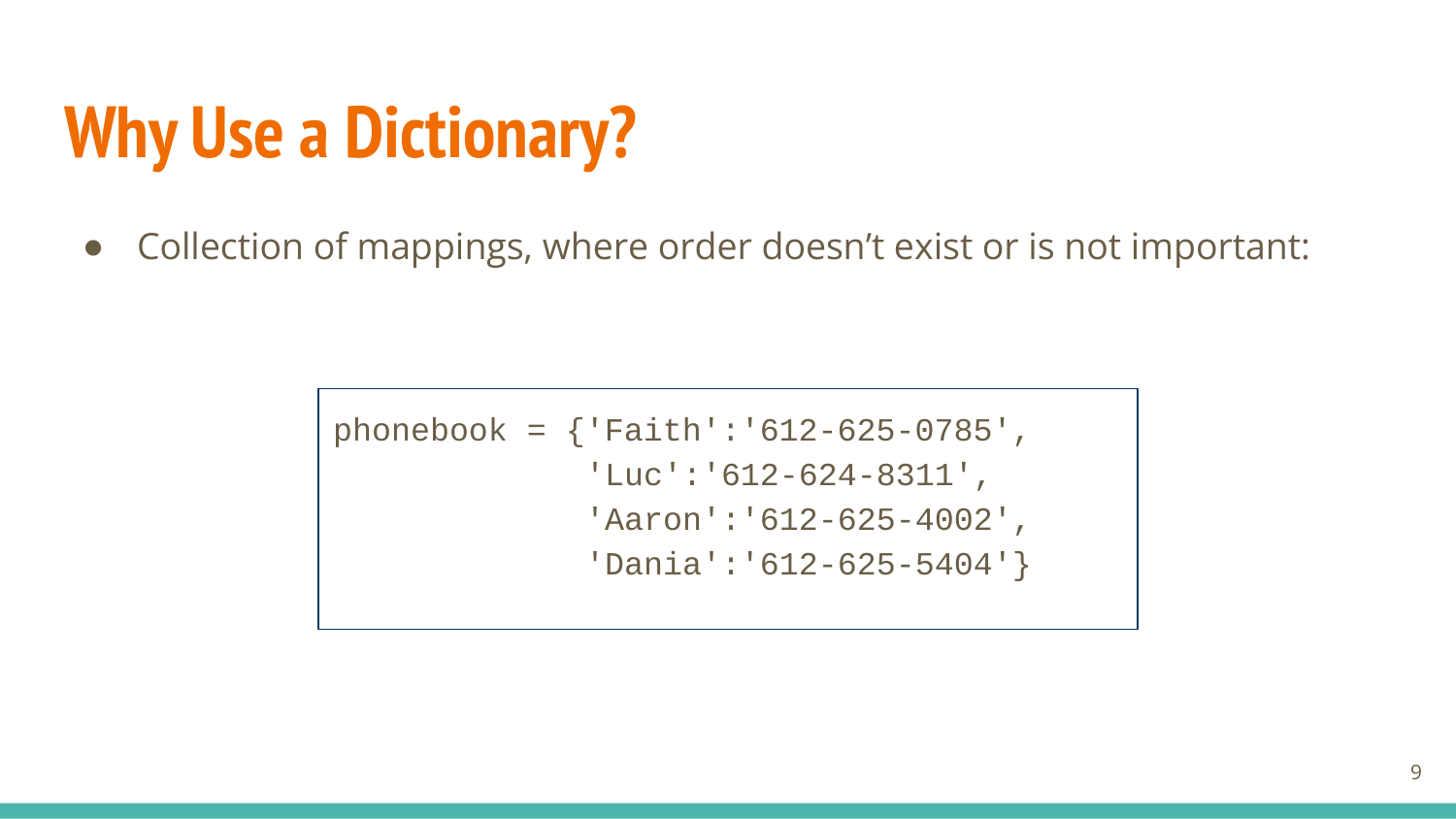

# Why Use a Dictionary?
Collection of mappings, where order doesn’t exist or is not important:

phonebook = {'Faith':'612-625-0785',
             'Luc':'612-624-8311',
             'Aaron':'612-625-4002',
             'Dania':'612-625-5404'}
9